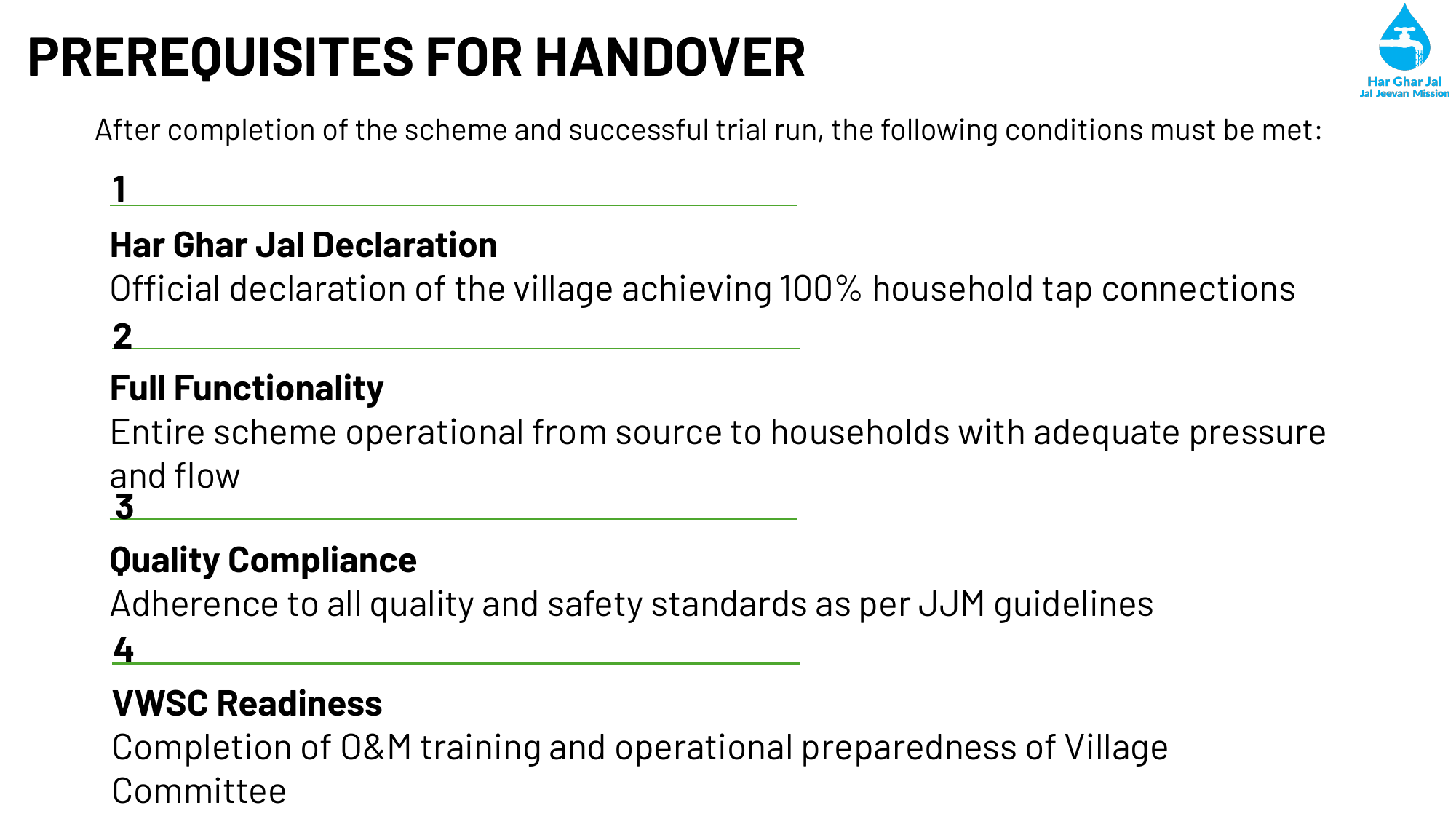

PREREQUISITES FOR HANDOVER
After completion of the scheme and successful trial run, the following conditions must be met:
1

Har Ghar Jal Declaration
Official declaration of the village achieving 100% household tap connections
2

Full Functionality
Entire scheme operational from source to households with adequate pressure and flow
3

Quality Compliance
Adherence to all quality and safety standards as per JJM guidelines
4

VWSC Readiness
Completion of O&M training and operational preparedness of Village Committee